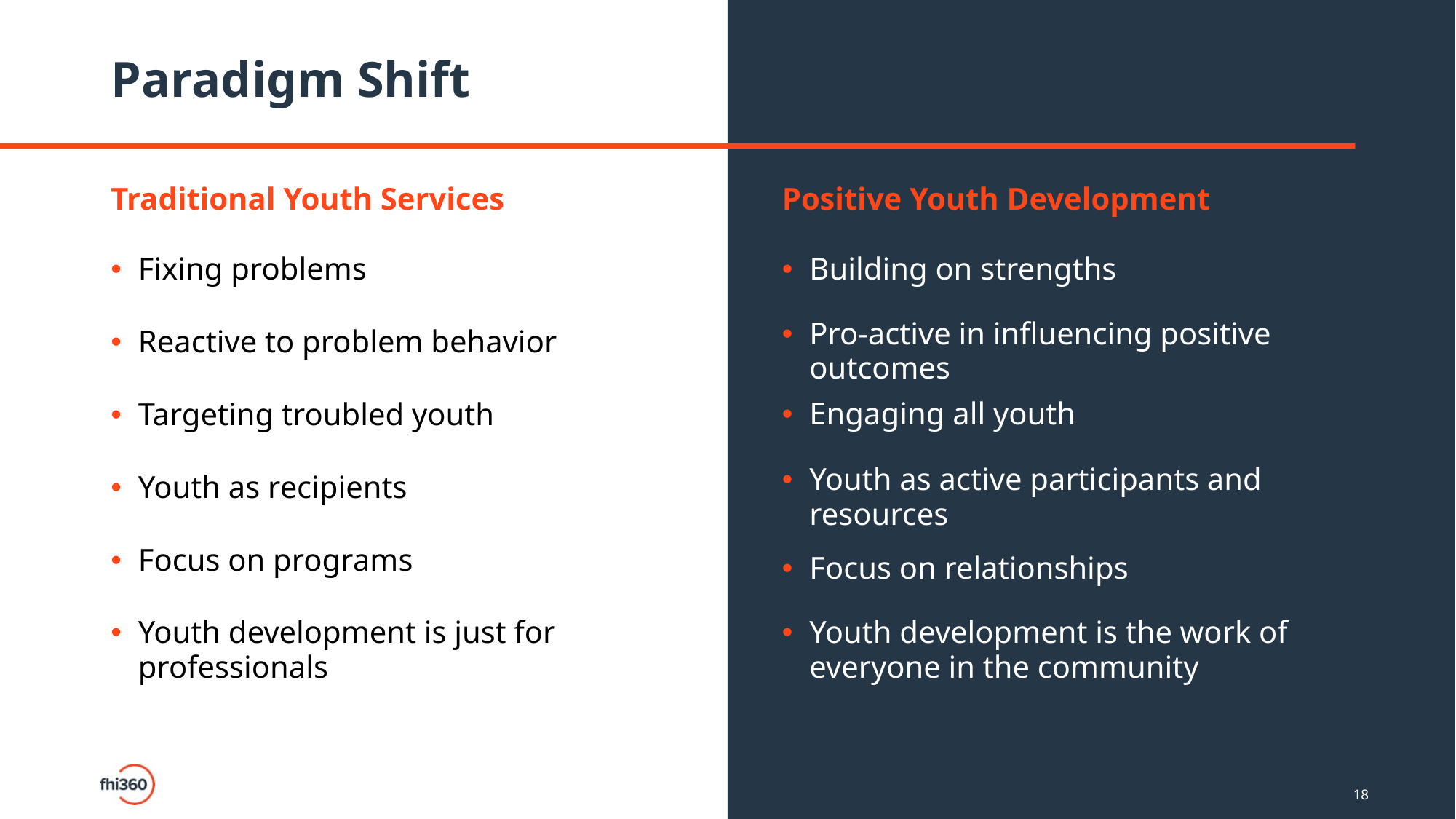

# Paradigm Shift
Traditional Youth Services
Positive Youth Development
Fixing problems
Building on strengths
Pro-active in influencing positive outcomes
Reactive to problem behavior
Engaging all youth
Targeting troubled youth
Youth as active participants and resources
Youth as recipients
Focus on programs
Focus on relationships
Youth development is just for professionals
Youth development is the work of everyone in the community